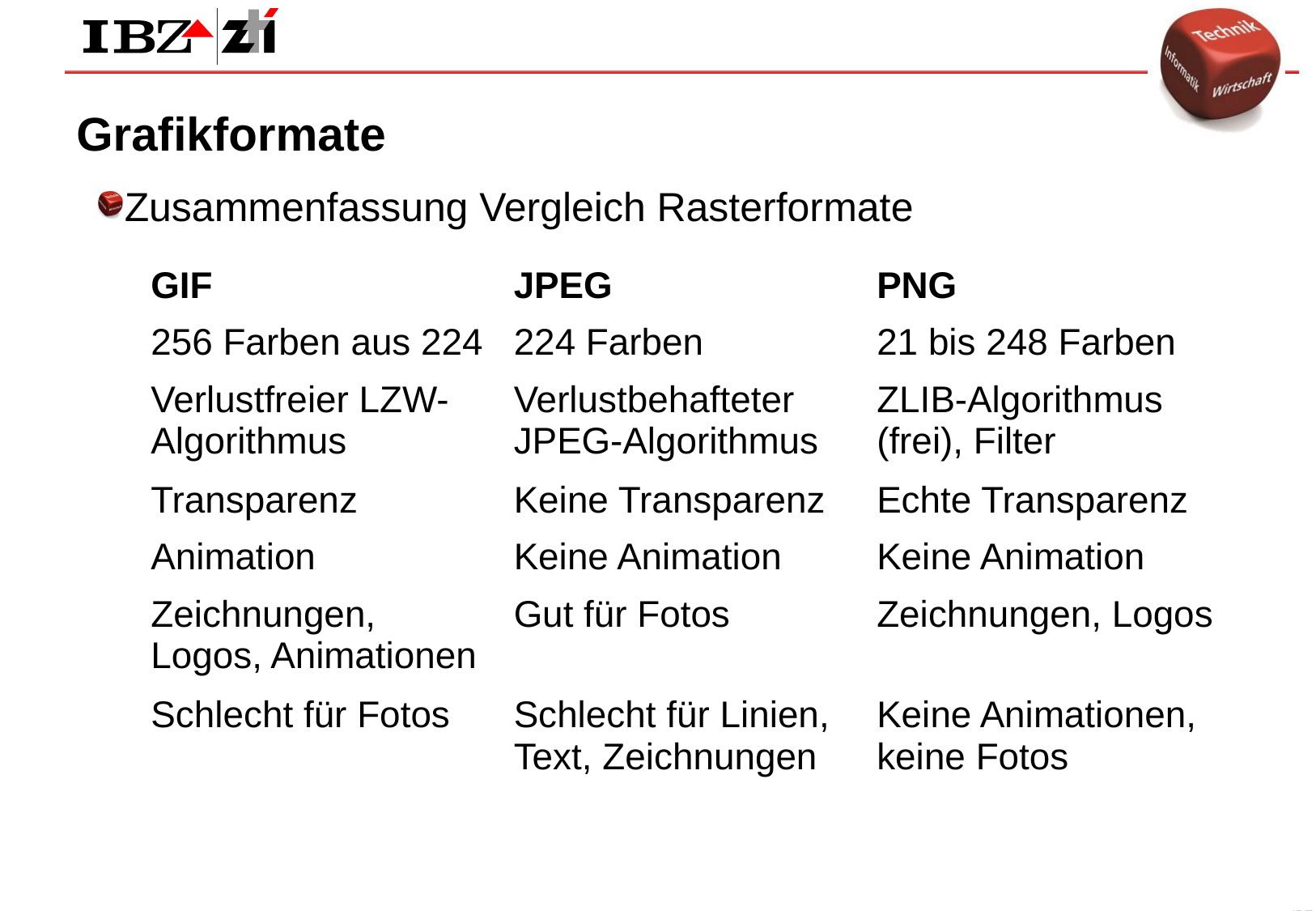

1
Grafikformate
Zusammenfassung Vergleich Rasterformate

| GIF | JPEG | PNG |
| --- | --- | --- |
| 256 Farben aus 224 | 224 Farben | 21 bis 248 Farben |
| Verlustfreier LZW-Algorithmus | Verlustbehafteter JPEG-Algorithmus | ZLIB-Algorithmus (frei), Filter |
| Transparenz | Keine Transparenz | Echte Transparenz |
| Animation | Keine Animation | Keine Animation |
| Zeichnungen, Logos, Animationen | Gut für Fotos | Zeichnungen, Logos |
| Schlecht für Fotos | Schlecht für Linien, Text, Zeichnungen | Keine Animationen, keine Fotos |